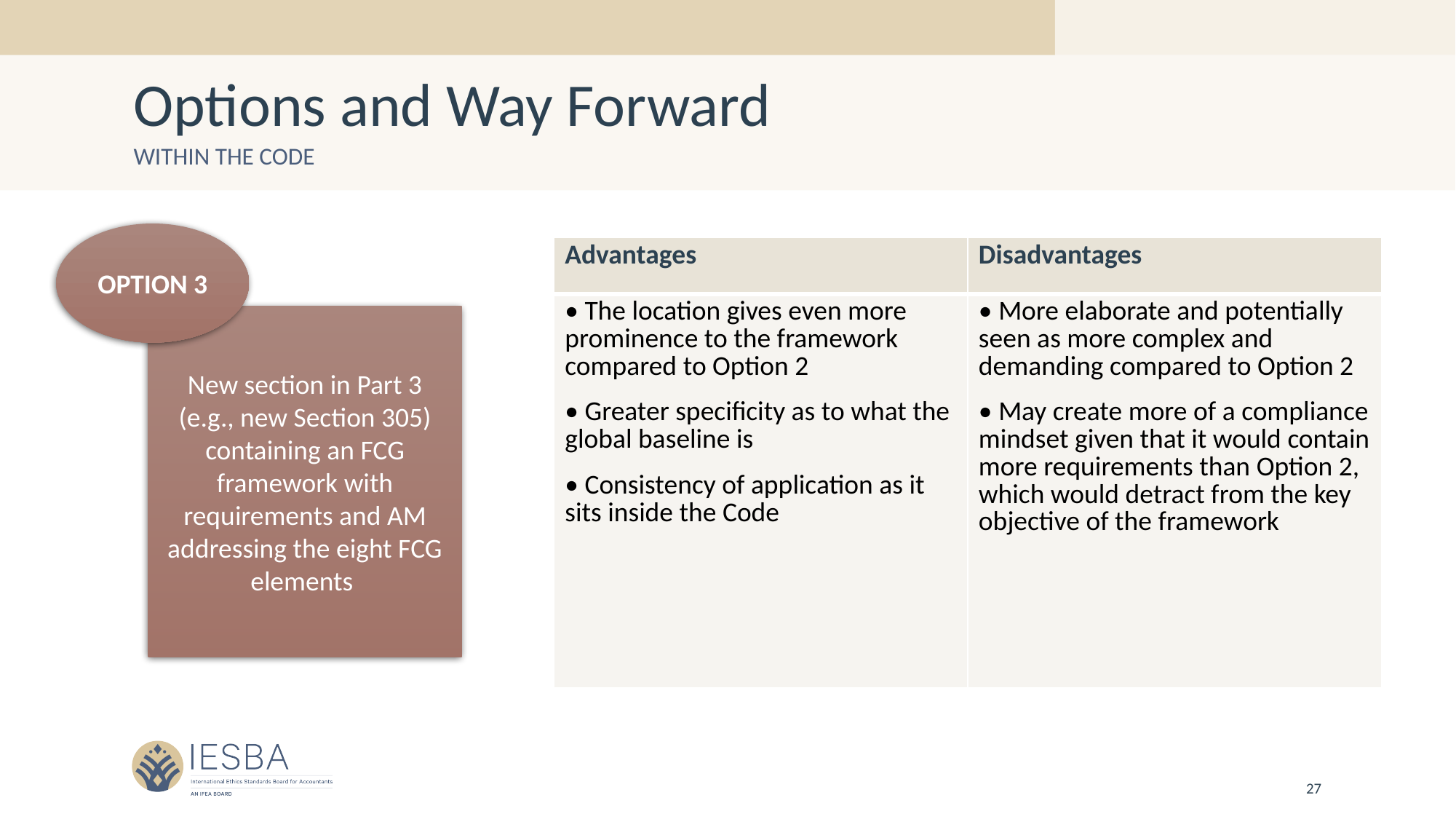

# Options and Way Forward
within THE CODE
OPTION 3
| Advantages | Disadvantages |
| --- | --- |
| • The location gives even more prominence to the framework compared to Option 2 • Greater specificity as to what the global baseline is • Consistency of application as it sits inside the Code | • More elaborate and potentially seen as more complex and demanding compared to Option 2 • May create more of a compliance mindset given that it would contain more requirements than Option 2, which would detract from the key objective of the framework |
New section in Part 3 (e.g., new Section 305) containing an FCG framework with requirements and AM addressing the eight FCG elements
27